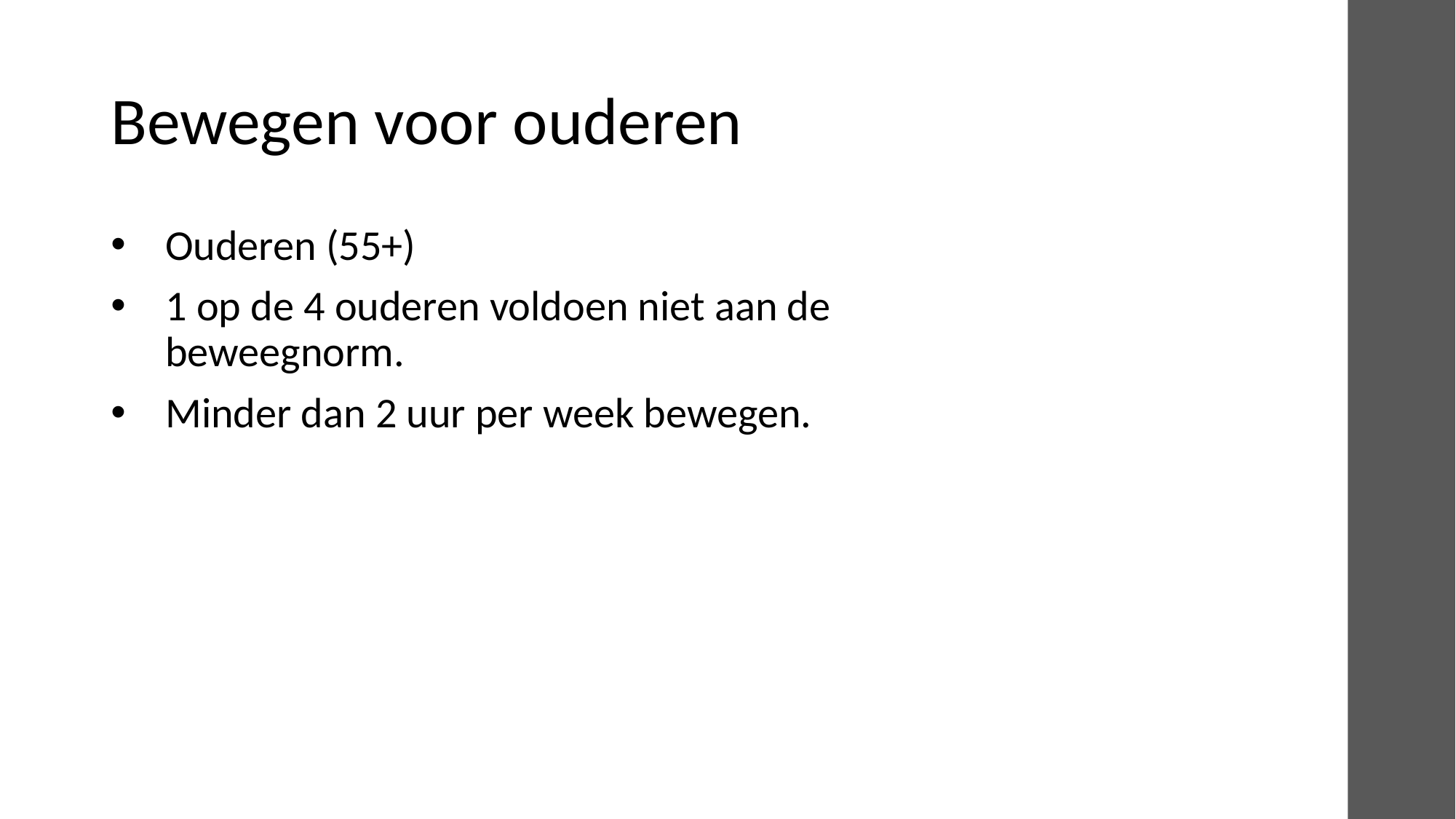

# Bewegen voor ouderen
Ouderen (55+)
1 op de 4 ouderen voldoen niet aan de beweegnorm.
Minder dan 2 uur per week bewegen.